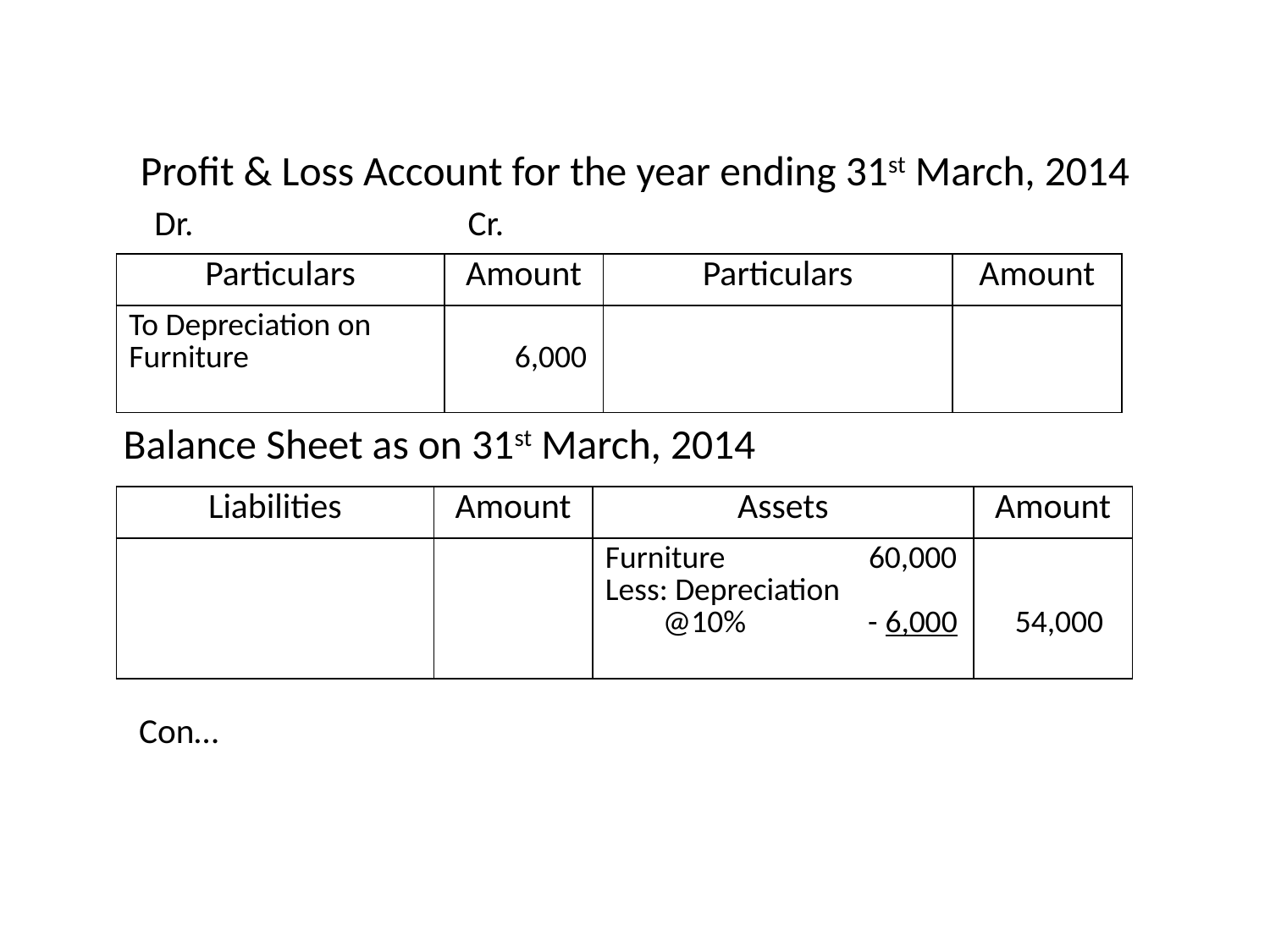

Profit & Loss Account for the year ending 31st March, 2014
          Dr. 						                            Cr.

			Balance Sheet as on 31st March, 2014

																	  Con…
| Particulars | Amount | Particulars | Amount |
| --- | --- | --- | --- |
| To Depreciation on Furniture | 6,000 |  |  |
| Liabilities | Amount | Assets | Amount |
| --- | --- | --- | --- |
|  |  | Furniture 60,000 Less: Depreciation @10% - 6,000 | 54,000 |